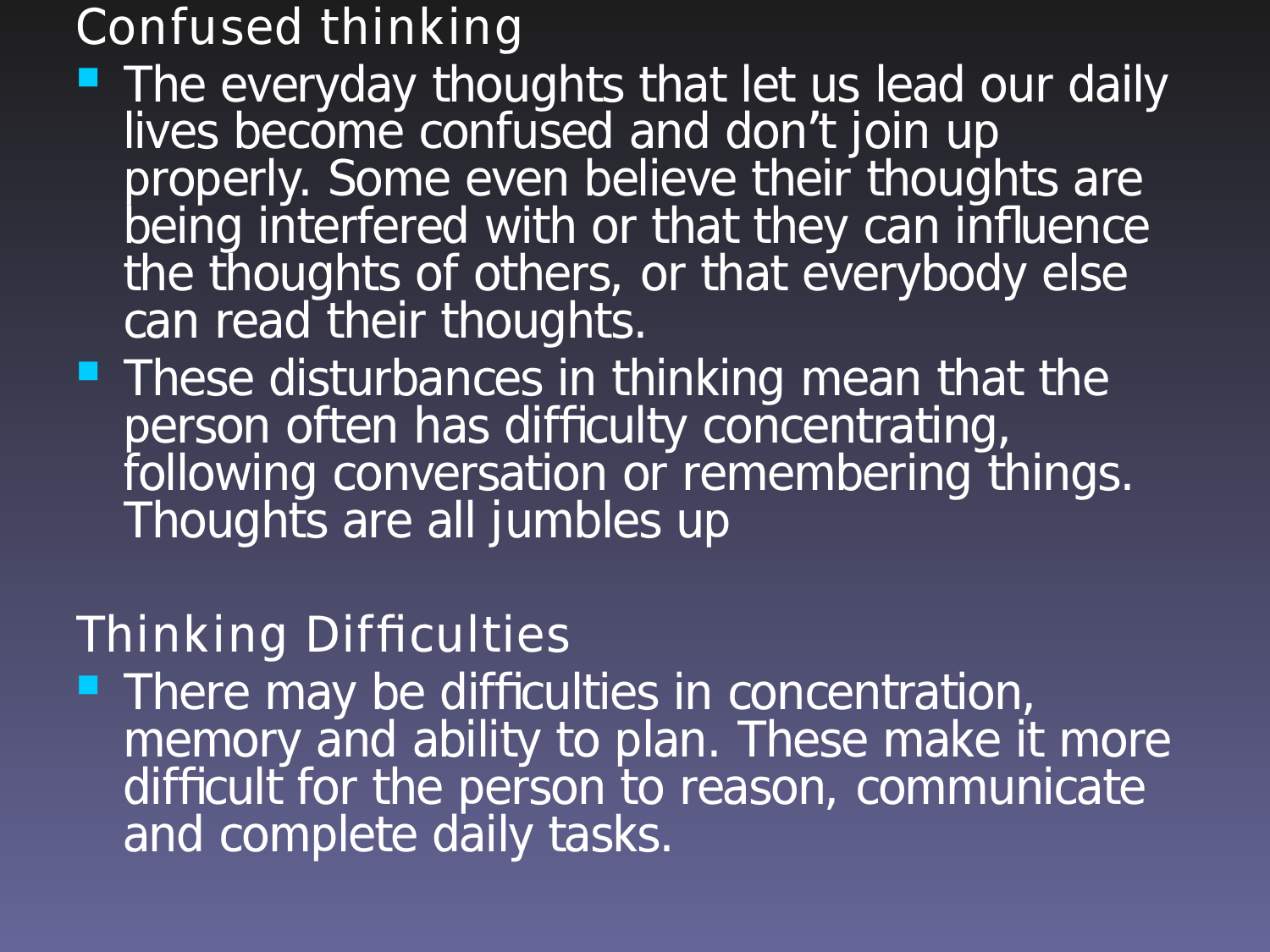

Confused thinking
The everyday thoughts that let us lead our daily lives become confused and don’t join up properly. Some even believe their thoughts are being interfered with or that they can influence the thoughts of others, or that everybody else can read their thoughts.
These disturbances in thinking mean that the person often has difficulty concentrating, following conversation or remembering things. Thoughts are all jumbles up

Thinking Difficulties
There may be difficulties in concentration, memory and ability to plan. These make it more difficult for the person to reason, communicate and complete daily tasks.